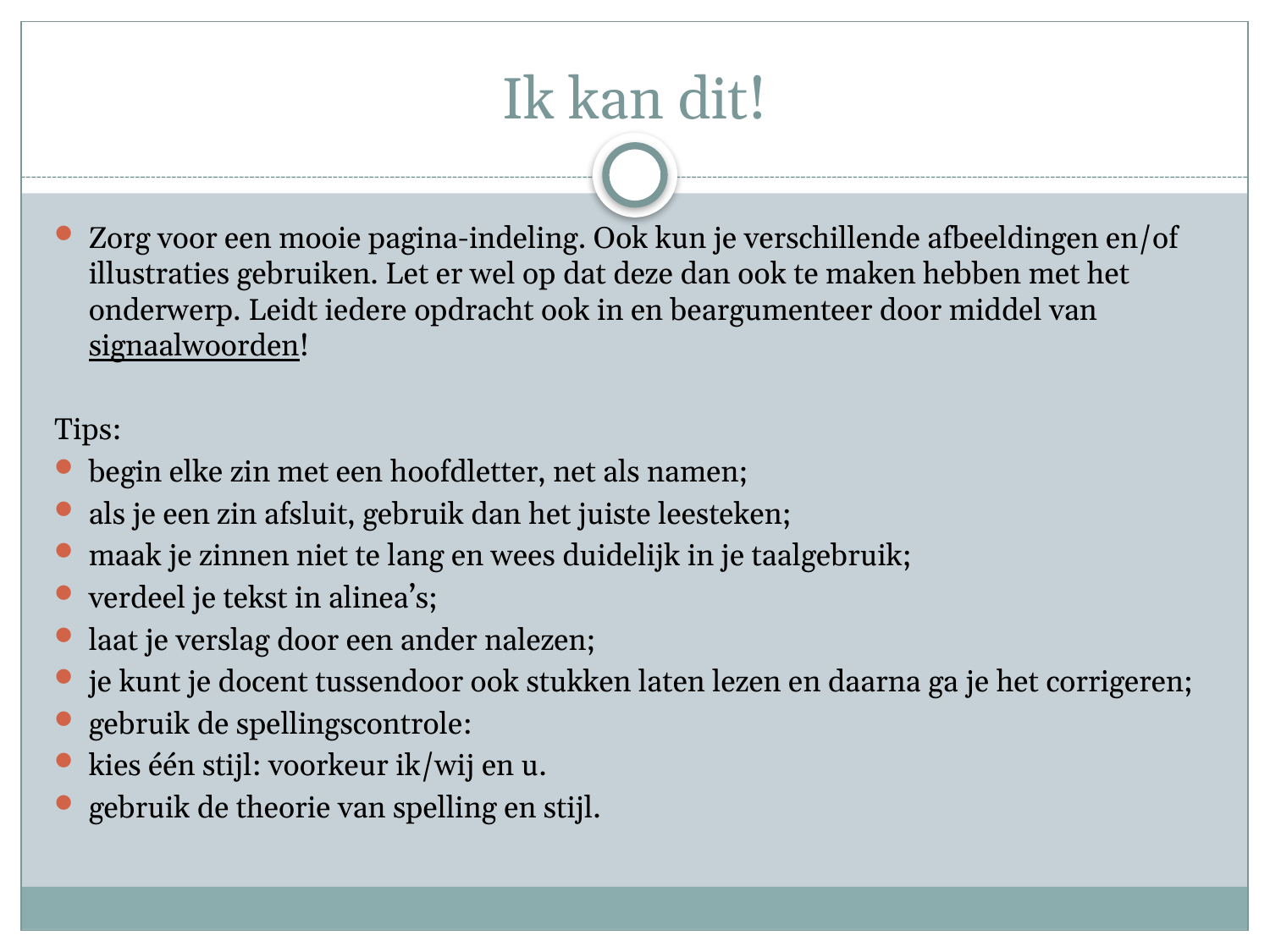

# Ik kan dit!
Zorg voor een mooie pagina-indeling. Ook kun je verschillende afbeeldingen en/of illustraties gebruiken. Let er wel op dat deze dan ook te maken hebben met het onderwerp. Leidt iedere opdracht ook in en beargumenteer door middel van signaalwoorden!

Tips:
begin elke zin met een hoofdletter, net als namen;
als je een zin afsluit, gebruik dan het juiste leesteken;
maak je zinnen niet te lang en wees duidelijk in je taalgebruik;
verdeel je tekst in alinea’s;
laat je verslag door een ander nalezen;
je kunt je docent tussendoor ook stukken laten lezen en daarna ga je het corrigeren;
gebruik de spellingscontrole:
kies één stijl: voorkeur ik/wij en u.
gebruik de theorie van spelling en stijl.